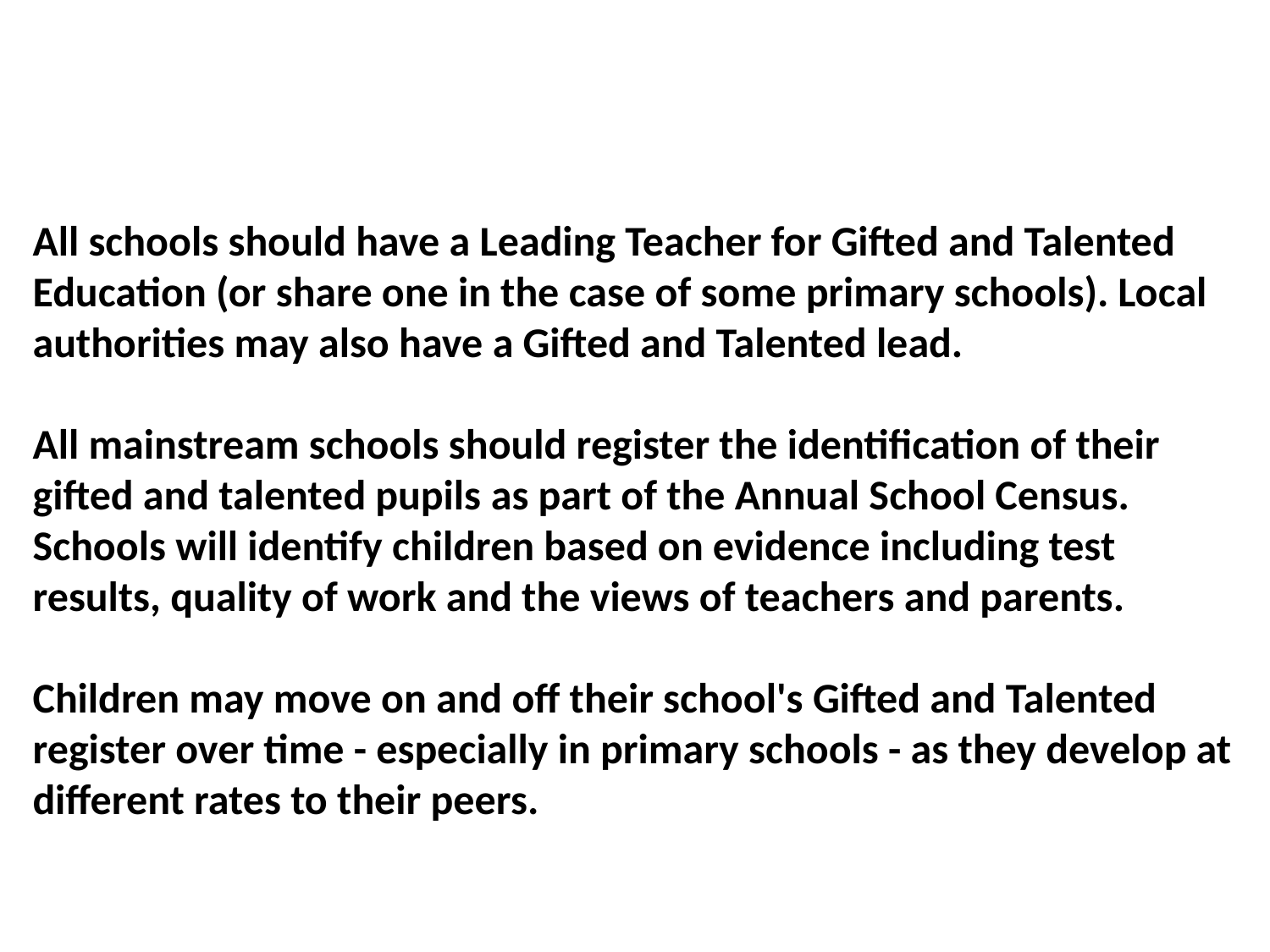

All schools should have a Leading Teacher for Gifted and Talented Education (or share one in the case of some primary schools). Local authorities may also have a Gifted and Talented lead.

All mainstream schools should register the identification of their gifted and talented pupils as part of the Annual School Census. Schools will identify children based on evidence including test results, quality of work and the views of teachers and parents.

Children may move on and off their school's Gifted and Talented register over time - especially in primary schools - as they develop at different rates to their peers.